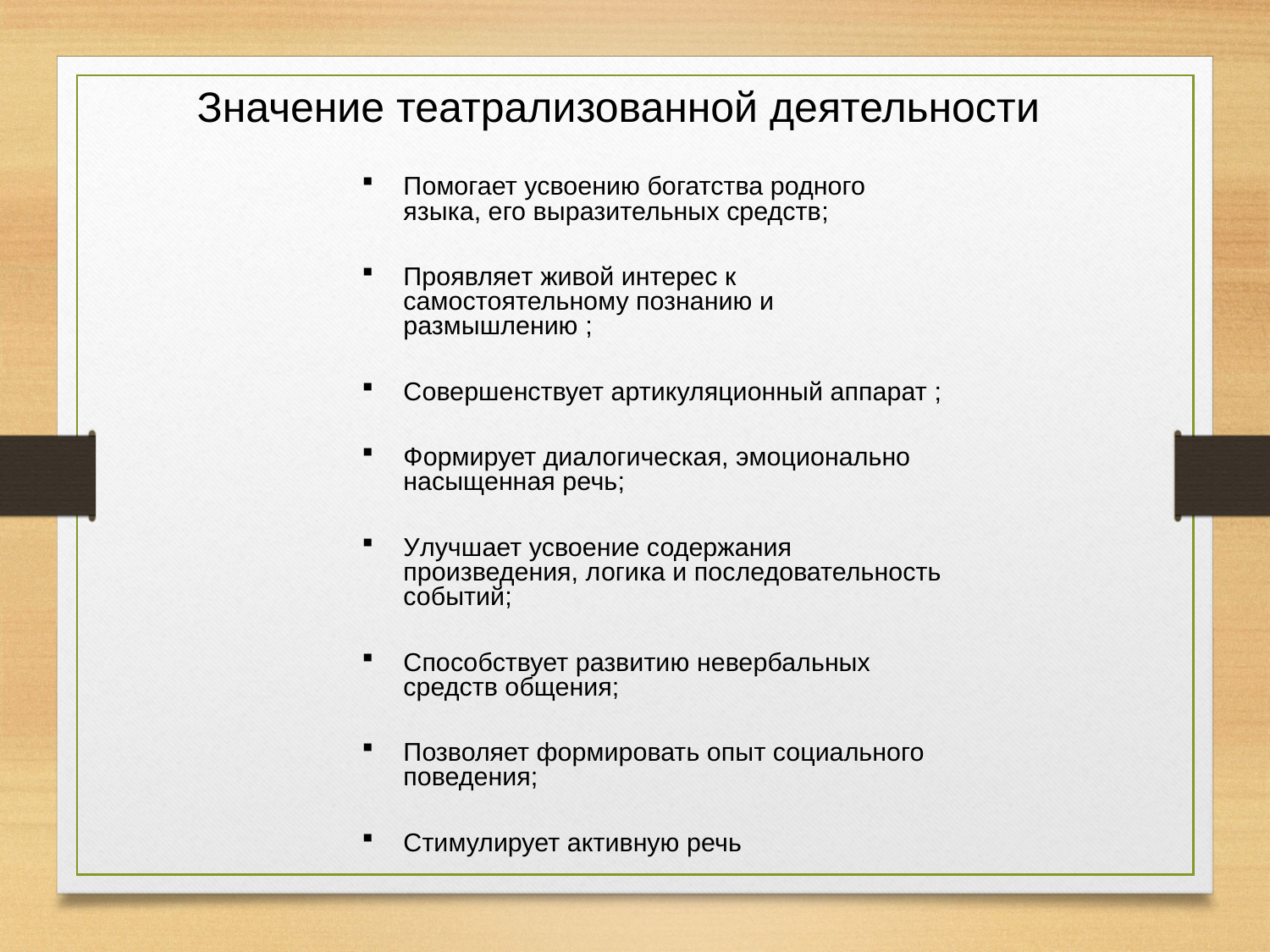

Значение театрализованной деятельности
Помогает усвоению богатства родного языка, его выразительных средств;

Проявляет живой интерес к самостоятельному познанию и размышлению ;

Совершенствует артикуляционный аппарат ;

Формирует диалогическая, эмоционально насыщенная речь;

Улучшает усвоение содержания произведения, логика и последовательность событий;

Способствует развитию невербальных средств общения;

Позволяет формировать опыт социального поведения;

Стимулирует активную речь